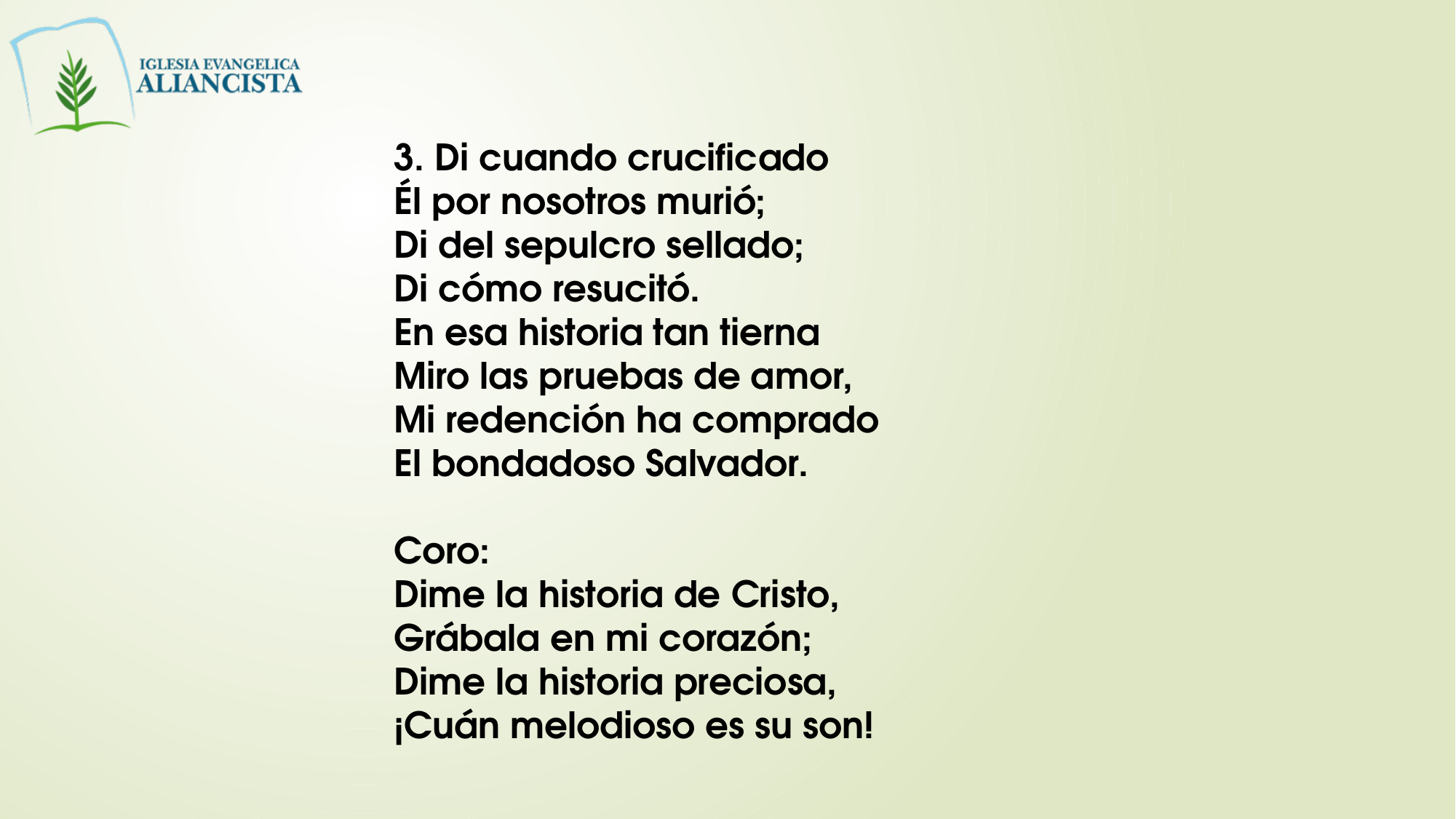

3. Di cuando crucificado
Él por nosotros murió;
Di del sepulcro sellado;
Di cómo resucitó.
En esa historia tan tierna
Miro las pruebas de amor,
Mi redención ha comprado
El bondadoso Salvador.

Coro:
Dime la historia de Cristo,
Grábala en mi corazón;
Dime la historia preciosa,
¡Cuán melodioso es su son!